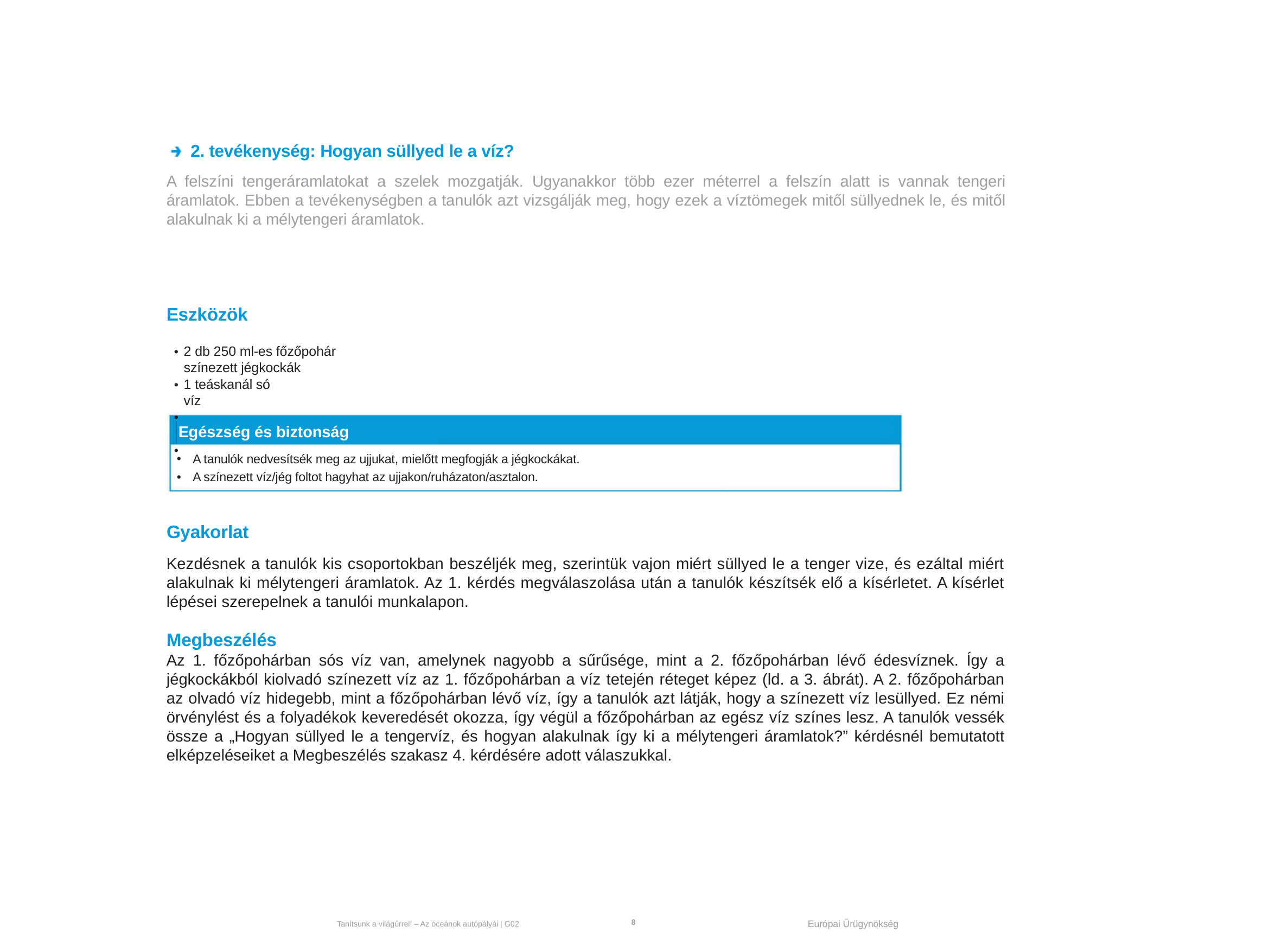

2. tevékenység: Hogyan süllyed le a víz?

A felszíni tengeráramlatokat a szelek mozgatják. Ugyanakkor több ezer méterrel a felszín alatt is vannak tengeri áramlatok. Ebben a tevékenységben a tanulók azt vizsgálják meg, hogy ezek a víztömegek mitől süllyednek le, és mitől alakulnak ki a mélytengeri áramlatok.

Eszközök
• • • •
2 db 250 ml-es főzőpohár
színezett jégkockák
1 teáskanál só
víz

Egészség és biztonság
• •
A tanulók nedvesítsék meg az ujjukat, mielőtt megfogják a jégkockákat.
A színezett víz/jég foltot hagyhat az ujjakon/ruházaton/asztalon.
Gyakorlat
Kezdésnek a tanulók kis csoportokban beszéljék meg, szerintük vajon miért süllyed le a tenger vize, és ezáltal miért alakulnak ki mélytengeri áramlatok. Az 1. kérdés megválaszolása után a tanulók készítsék elő a kísérletet. A kísérlet lépései szerepelnek a tanulói munkalapon.

Megbeszélés
Az 1. főzőpohárban sós víz van, amelynek nagyobb a sűrűsége, mint a 2. főzőpohárban lévő édesvíznek. Így a jégkockákból kiolvadó színezett víz az 1. főzőpohárban a víz tetején réteget képez (ld. a 3. ábrát). A 2. főzőpohárban az olvadó víz hidegebb, mint a főzőpohárban lévő víz, így a tanulók azt látják, hogy a színezett víz lesüllyed. Ez némi örvénylést és a folyadékok keveredését okozza, így végül a főzőpohárban az egész víz színes lesz. A tanulók vessék össze a „Hogyan süllyed le a tengervíz, és hogyan alakulnak így ki a mélytengeri áramlatok?” kérdésnél bemutatott elképzeléseiket a Megbeszélés szakasz 4. kérdésére adott válaszukkal.
8
Európai Űrügynökség
Tanítsunk a világűrrel! – Az óceánok autópályái | G02